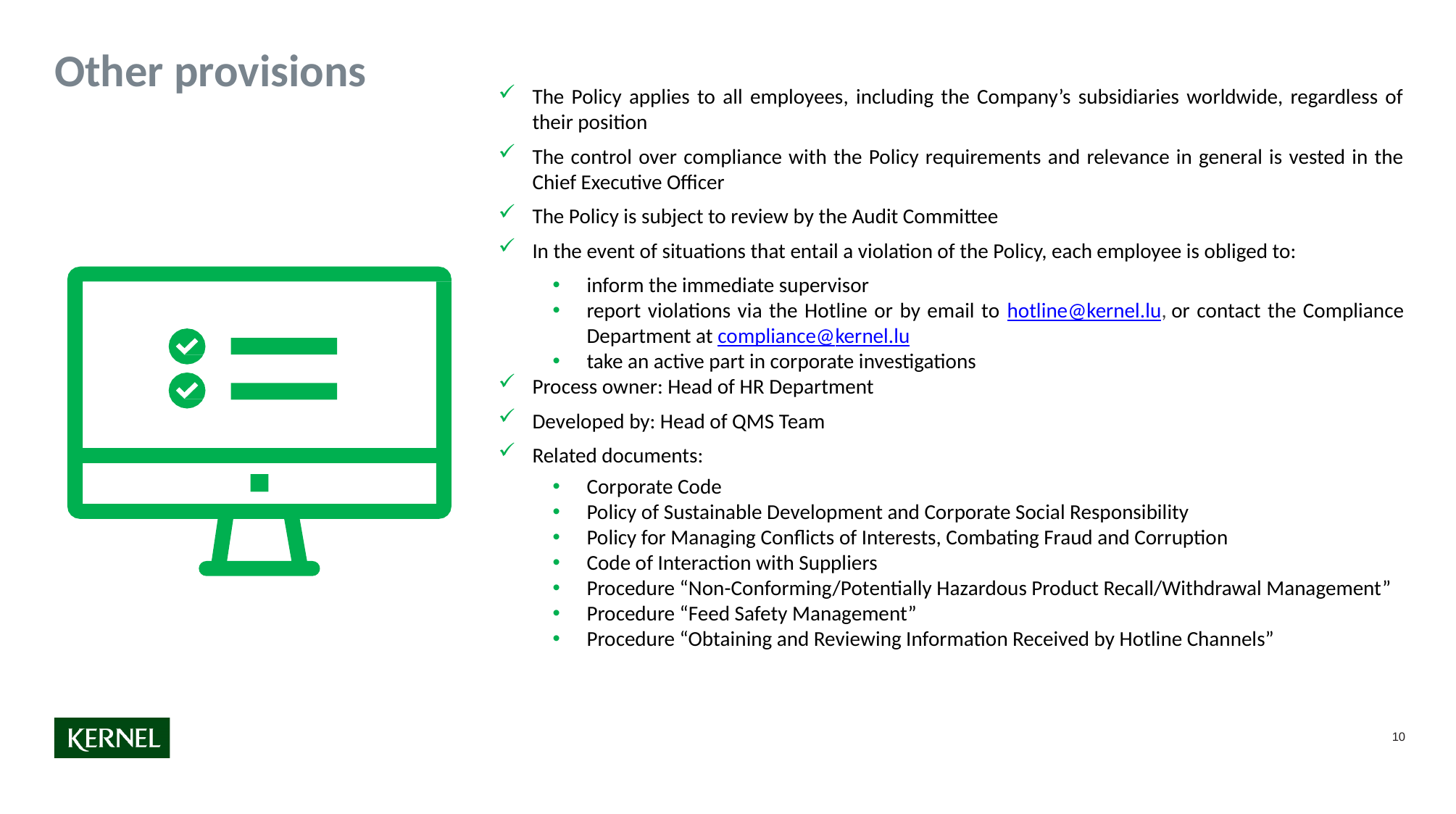

# Other provisions
The Policy applies to all employees, including the Company’s subsidiaries worldwide, regardless of their position
The control over compliance with the Policy requirements and relevance in general is vested in the Chief Executive Officer
The Policy is subject to review by the Audit Committee
In the event of situations that entail a violation of the Policy, each employee is obliged to:
inform the immediate supervisor
report violations via the Hotline or by email to hotline@kernel.lu, or contact the Compliance Department at compliance@kernel.lu
take an active part in corporate investigations
Process owner: Head of HR Department
Developed by: Head of QMS Team
Related documents:
Corporate Code
Policy of Sustainable Development and Corporate Social Responsibility
Policy for Managing Conflicts of Interests, Combating Fraud and Corruption
Code of Interaction with Suppliers
Procedure “Non-Conforming/Potentially Hazardous Product Recall/Withdrawal Management”
Procedure “Feed Safety Management”
Procedure “Obtaining and Reviewing Information Received by Hotline Channels”

10